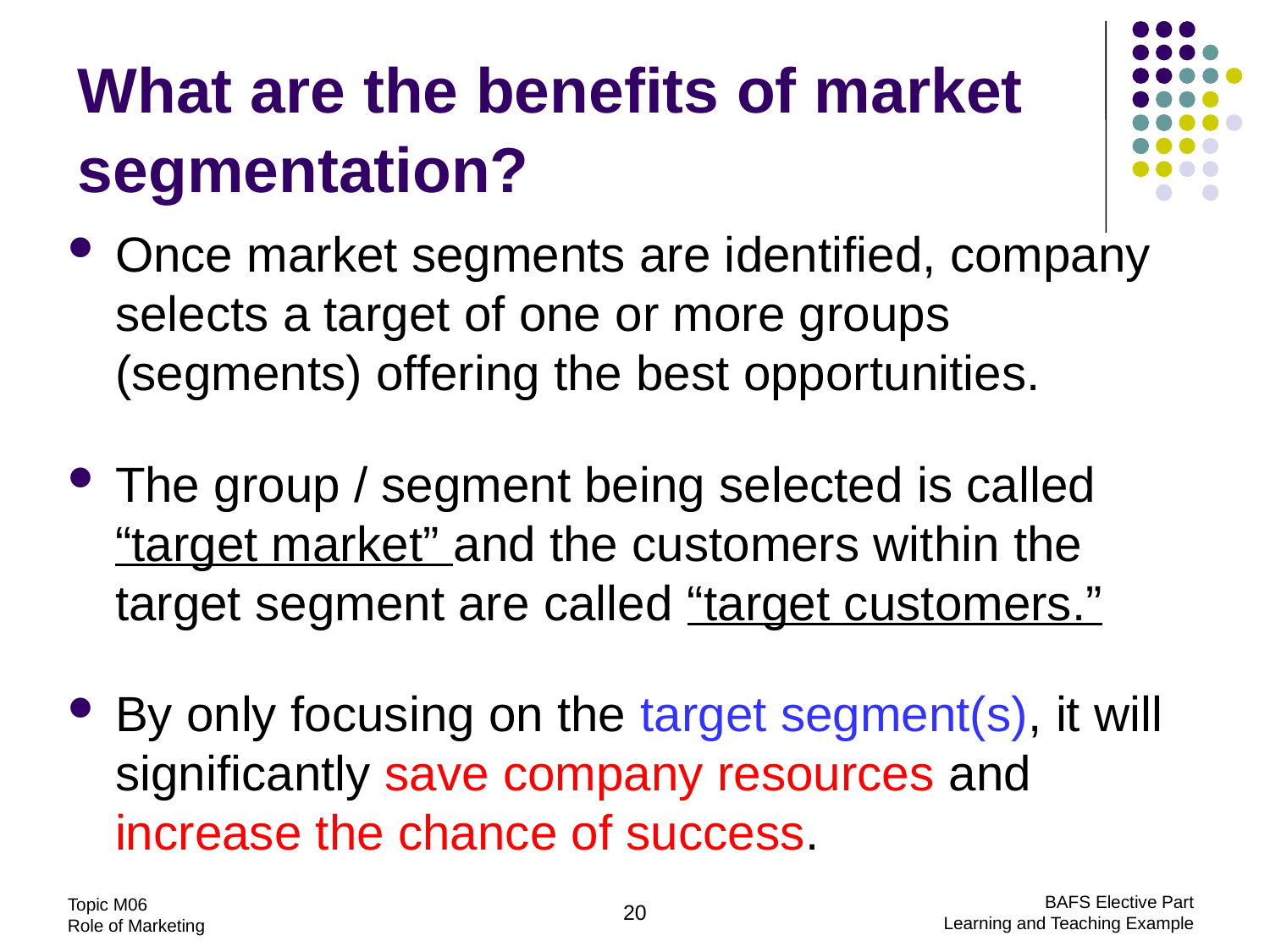

# What are the benefits of market segmentation?
Once market segments are identified, company selects a target of one or more groups (segments) offering the best opportunities.

The group / segment being selected is called “target market” and the customers within the target segment are called “target customers.”

By only focusing on the target segment(s), it will significantly save company resources and increase the chance of success.

Topic M06
Role of Marketing

20